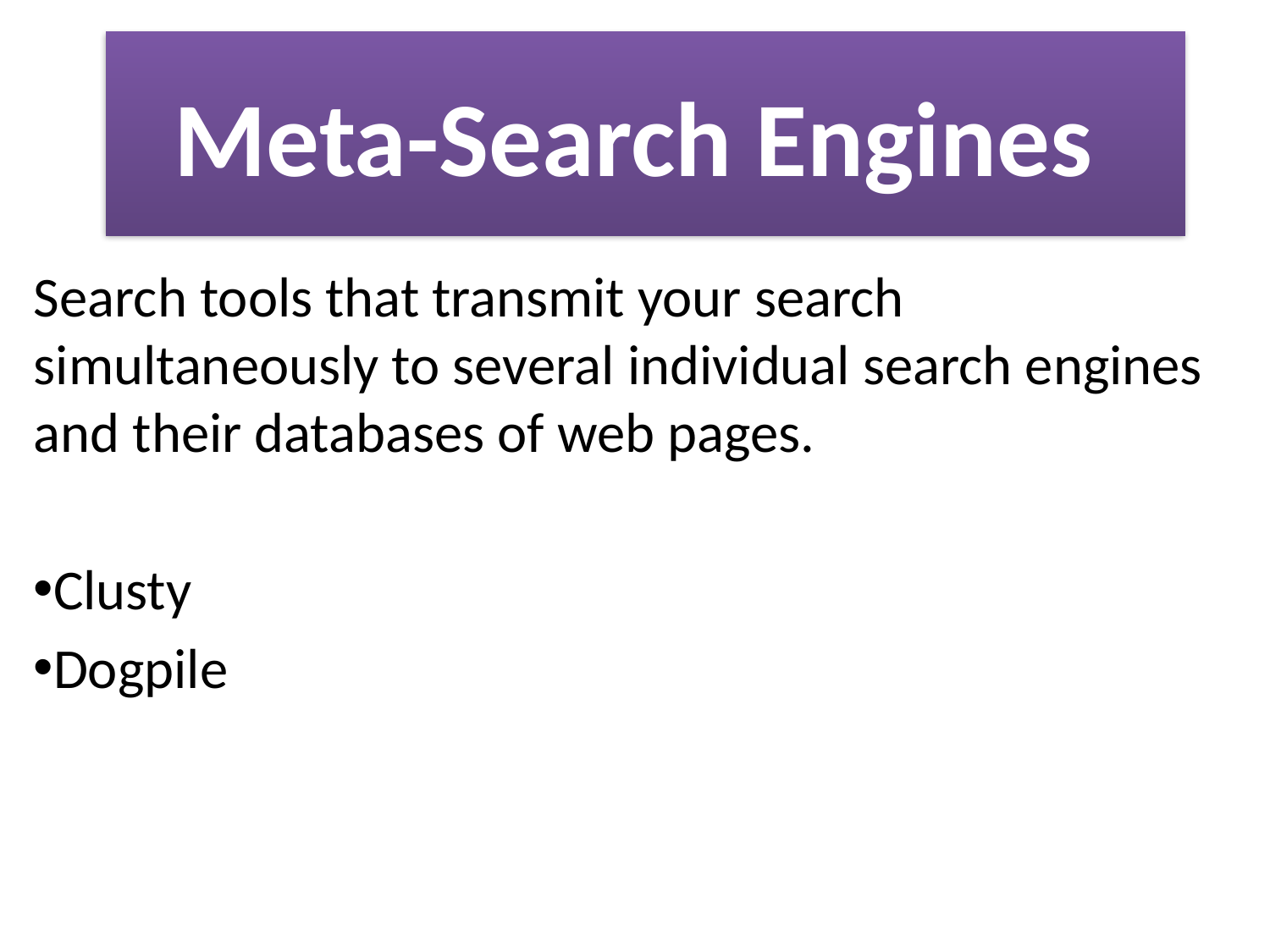

# Meta-Search Engines
Search tools that transmit your search simultaneously to several individual search engines and their databases of web pages.

Clusty
Dogpile